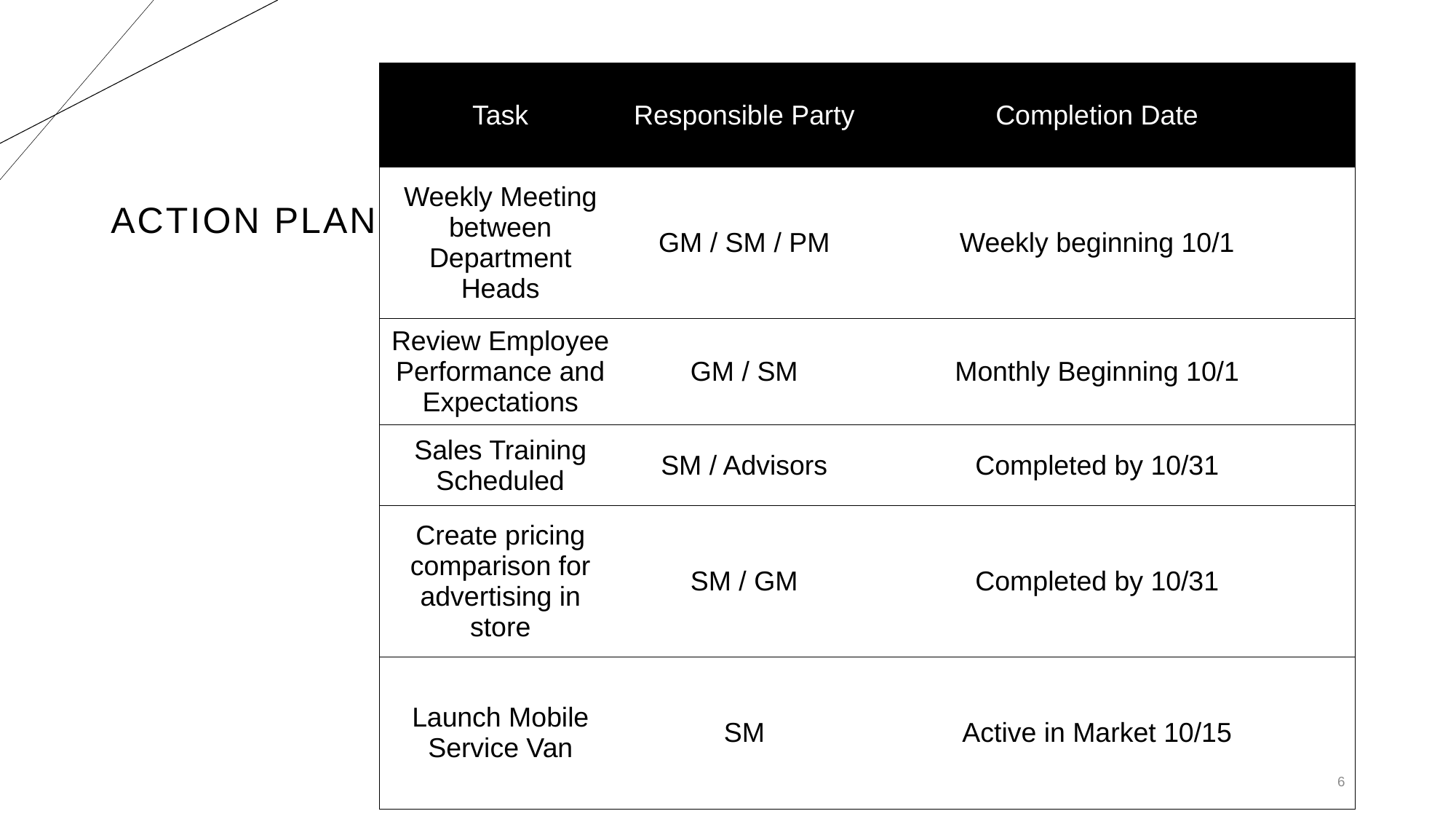

| Task | Responsible Party | Completion Date |  |
| --- | --- | --- | --- |
| Weekly Meeting between Department Heads | GM / SM / PM | Weekly beginning 10/1 |  |
| Review Employee Performance and Expectations | GM / SM | Monthly Beginning 10/1 |  |
| Sales Training Scheduled | SM / Advisors | Completed by 10/31 |  |
| Create pricing comparison for advertising in store | SM / GM | Completed by 10/31 |  |
| Launch Mobile Service Van | SM | Active in Market 10/15 |  |
# Action plan
6